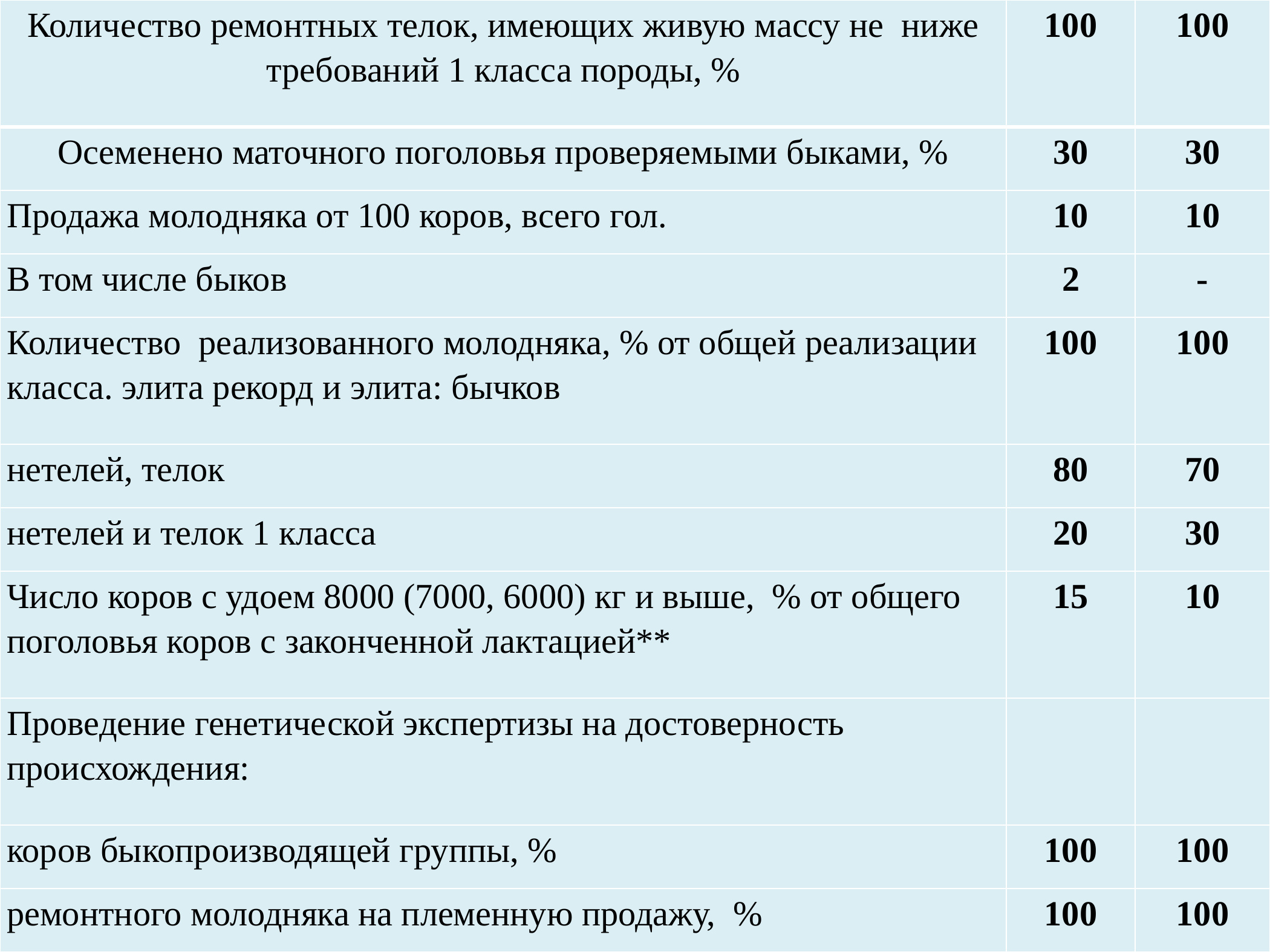

| Количество ремонтных телок, имеющих живую массу не ниже требований 1 класса породы, % | 100 | 100 |
| --- | --- | --- |
| Осеменено маточного поголовья проверяемыми быками, % | 30 | 30 |
| Продажа молодняка от 100 коров, всего гол. | 10 | 10 |
| В том числе быков | 2 | - |
| Количество реализованного молодняка, % от общей реализации класса. элита рекорд и элита: бычков | 100 | 100 |
| нетелей, телок | 80 | 70 |
| нетелей и телок 1 класса | 20 | 30 |
| Число коров с удоем 8000 (7000, 6000) кг и выше, % от общего поголовья коров с законченной лактацией\*\* | 15 | 10 |
| Проведение генетической экспертизы на достоверность происхождения: |  |  |
| коров быкопроизводящей группы, % | 100 | 100 |
| ремонтного молодняка на племенную продажу, % | 100 | 100 |